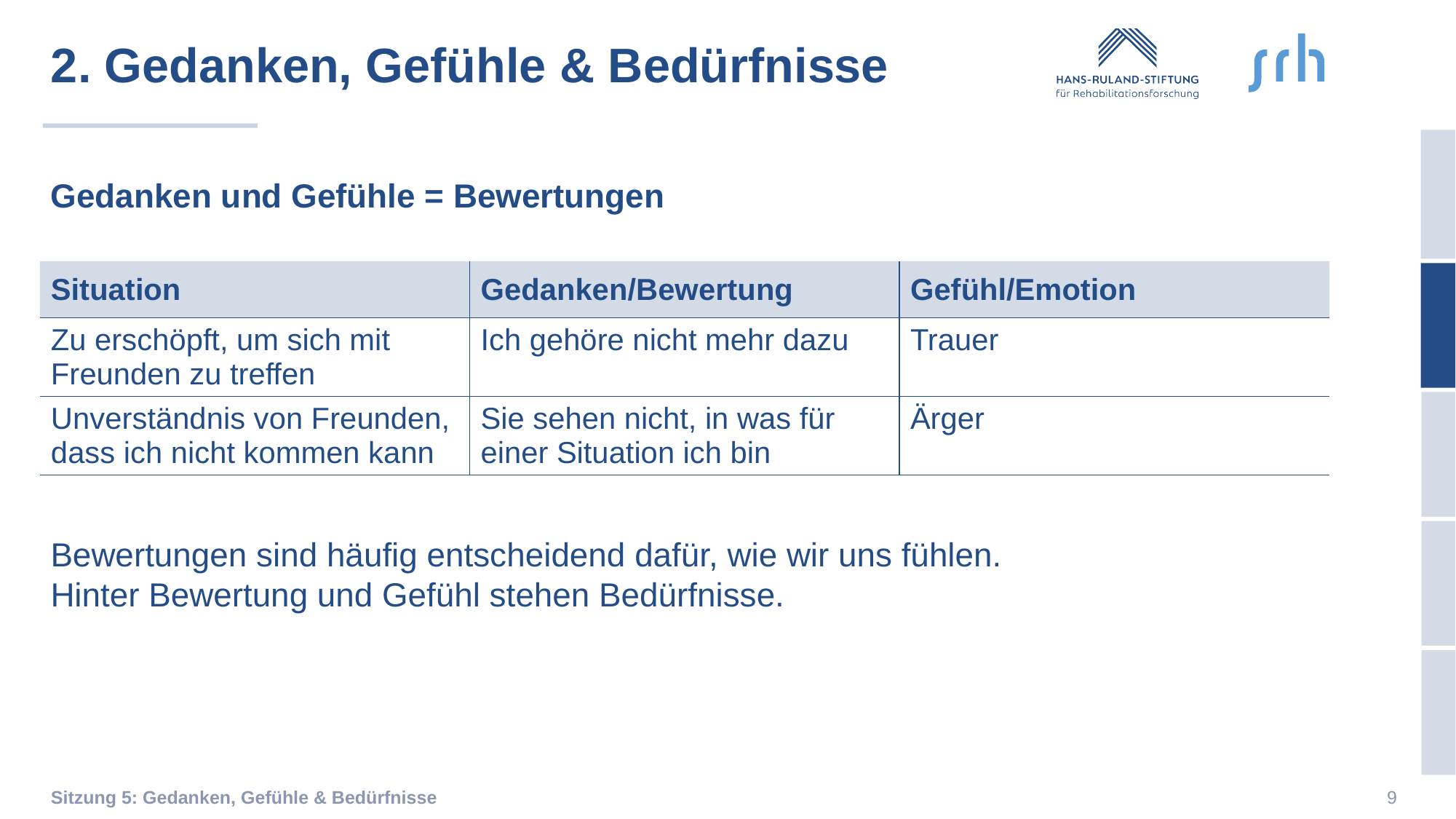

# 2. Gedanken, Gefühle & Bedürfnisse
Gedanken und Gefühle = Bewertungen
| Situation | Gedanken/Bewertung | Gefühl/Emotion |
| --- | --- | --- |
| Zu erschöpft, um sich mit Freunden zu treffen | Ich gehöre nicht mehr dazu | Trauer |
| Unverständnis von Freunden, dass ich nicht kommen kann | Sie sehen nicht, in was für einer Situation ich bin | Ärger |
Bewertungen sind häufig entscheidend dafür, wie wir uns fühlen.
Hinter Bewertung und Gefühl stehen Bedürfnisse.
9
Sitzung 5: Gedanken, Gefühle & Bedürfnisse